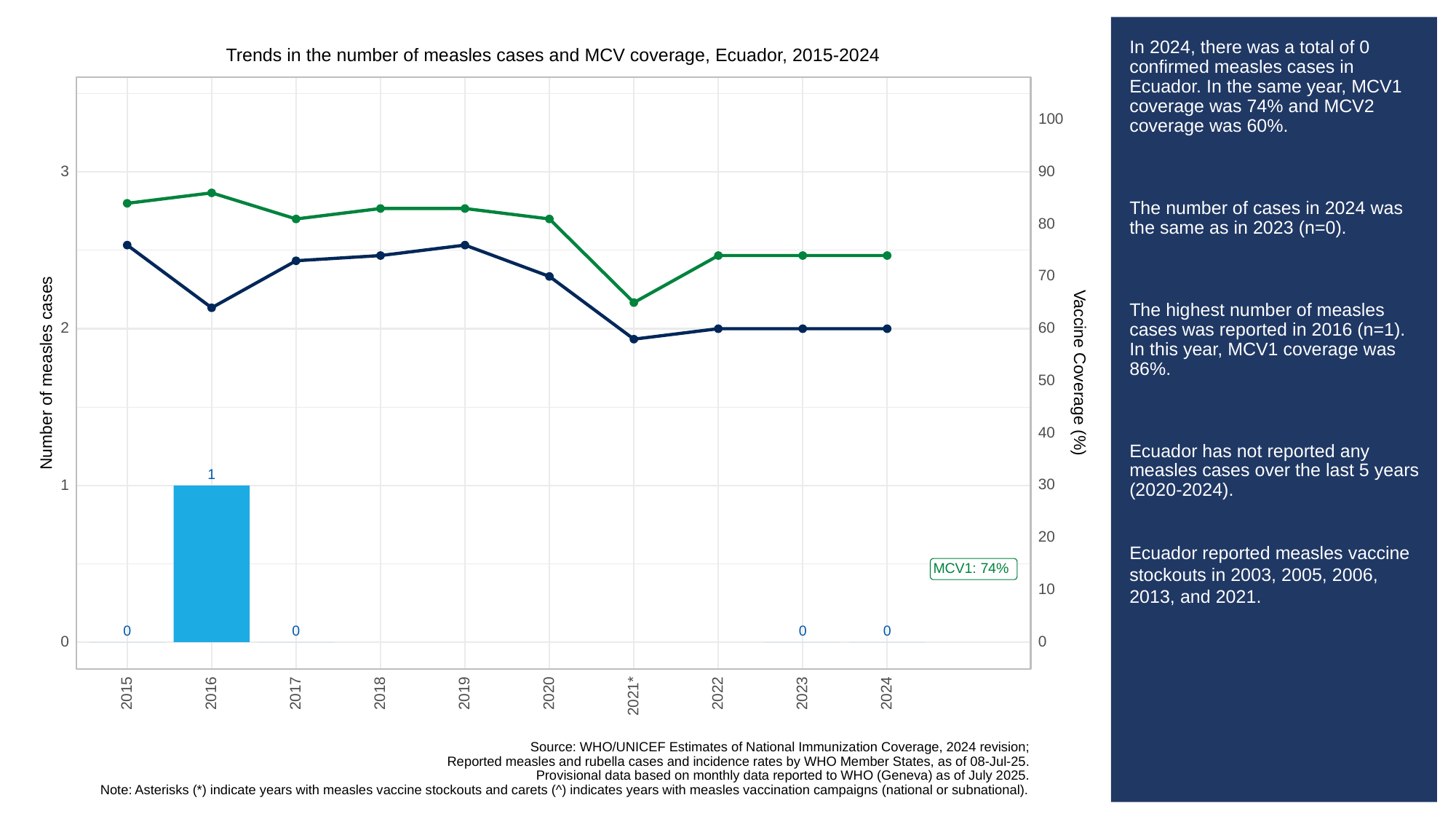

# In 2024, there was a total of 0 confirmed measles cases in Ecuador. In the same year, MCV1 coverage was 74% and MCV2 coverage was 60%.

The number of cases in 2024 was the same as in 2023 (n=0).

The highest number of measles cases was reported in 2016 (n=1). In this year, MCV1 coverage was 86%.

Ecuador has not reported any measles cases over the last 5 years (2020-2024).

Ecuador reported measles vaccine stockouts in 2003, 2005, 2006, 2013, and 2021.

Trends in the number of measles cases and MCV coverage, Ecuador, 2015-2024

100
3
90

80

70

60
2

Vaccine Coverage (%)
Number of measles cases
50

40
1
30
1

20

MCV1: 74%

10
0
0
0
0
0
0

2023
2015
2016
2017
2018
2019
2020
2022
2024
2021*
Source: WHO/UNICEF Estimates of National Immunization Coverage, 2024 revision;
Reported measles and rubella cases and incidence rates by WHO Member States, as of 08-Jul-25.
Provisional data based on monthly data reported to WHO (Geneva) as of July 2025.
Note: Asterisks (*) indicate years with measles vaccine stockouts and carets (^) indicates years with measles vaccination campaigns (national or subnational).